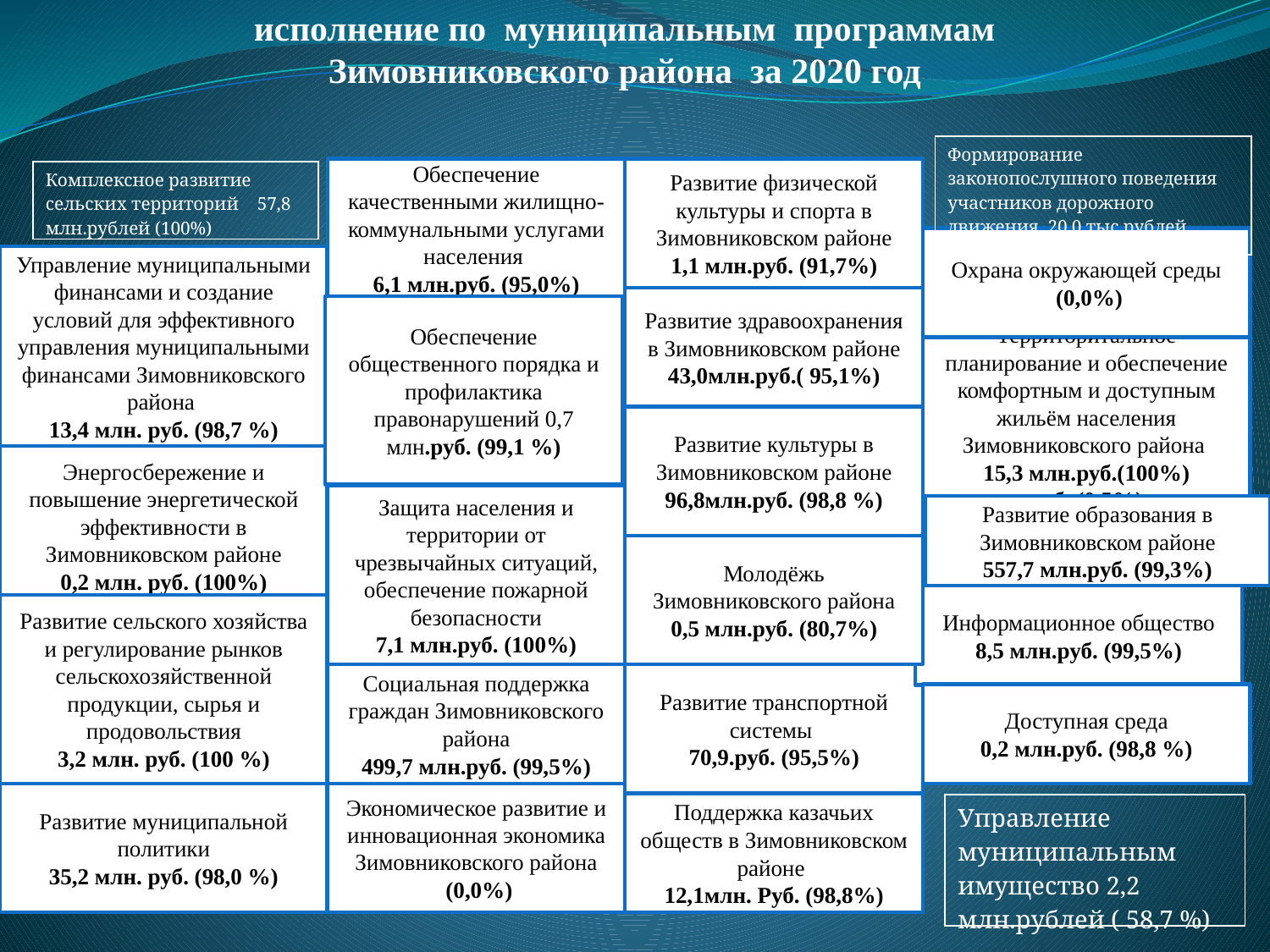

исполнение по  муниципальным  программам
 Зимовниковского района  за 2020 год
| Формирование законопослушного поведения участников дорожного движения 20,0 тыс.рублей (100% |
| --- |
Обеспечение качественными жилищно-коммунальными услугами населения
6,1 млн.руб. (95,0%)
Развитие физической культуры и спорта в Зимовниковском районе
1,1 млн.руб. (91,7%)
|  |
| --- |
| Комплексное развитие сельских территорий 57,8 млн.рублей (100%) |
| --- |
Охрана окружающей среды
 (0,0%)
Управление муниципальными финансами и создание условий для эффективного управления муниципальными финансами Зимовниковского района
13,4 млн. руб. (98,7 %)
Развитие здравоохранения в Зимовниковском районе
43,0млн.руб.( 95,1%)
Обеспечение общественного порядка и профилактика правонарушений 0,7 млн.руб. (99,1 %)
Территоритальное планирование и обеспечение комфортным и доступным жильём населения Зимовниковского района
15,3 млн.руб.(100%)
руб. (0,5%)
Развитие культуры в Зимовниковском районе
96,8млн.руб. (98,8 %)
Энергосбережение и повышение энергетической эффективности в Зимовниковском районе
0,2 млн. руб. (100%)
Защита населения и территории от чрезвычайных ситуаций, обеспечение пожарной безопасности
7,1 млн.руб. (100%)
Развитие образования в Зимовниковском районе
557,7 млн.руб. (99,3%)
Молодёжь Зимовниковского района
0,5 млн.руб. (80,7%)
Информационное общество
8,5 млн.руб. (99,5%)
Развитие сельского хозяйства и регулирование рынков сельскохозяйственной продукции, сырья и продовольствия
3,2 млн. руб. (100 %)
Социальная поддержка граждан Зимовниковского района
499,7 млн.руб. (99,5%)
Развитие транспортной системы
70,9.руб. (95,5%)
Доступная среда
0,2 млн.руб. (98,8 %)
Развитие муниципальной политики
35,2 млн. руб. (98,0 %)
Экономическое развитие и инновационная экономика Зимовниковского района
 (0,0%)
Поддержка казачьих обществ в Зимовниковском районе
12,1млн. Руб. (98,8%)
| Управление муниципальным имущество 2,2 млн.рублей ( 58,7 %) |
| --- |